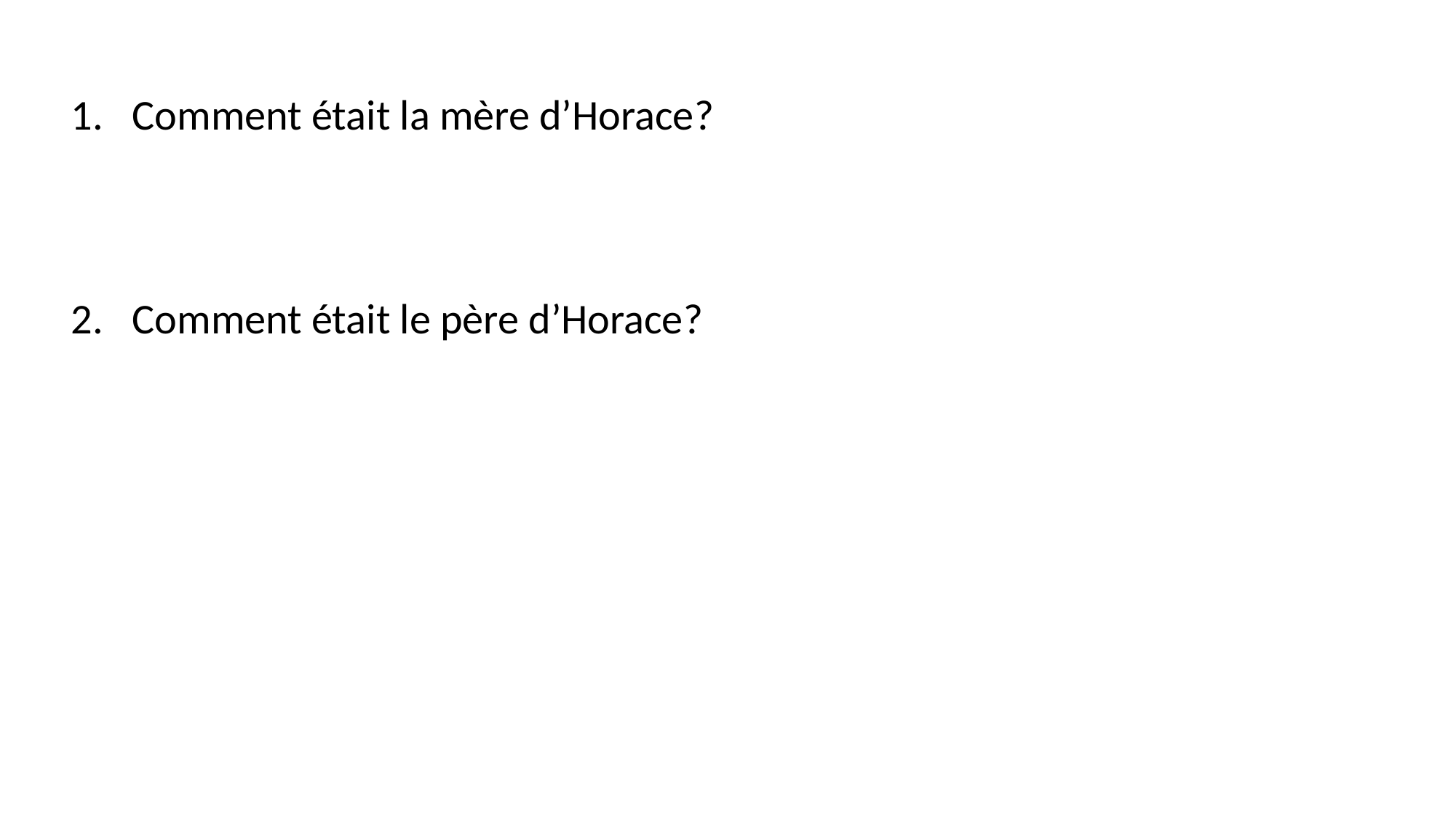

Comment était la mère d’Horace?

Comment était le père d’Horace?